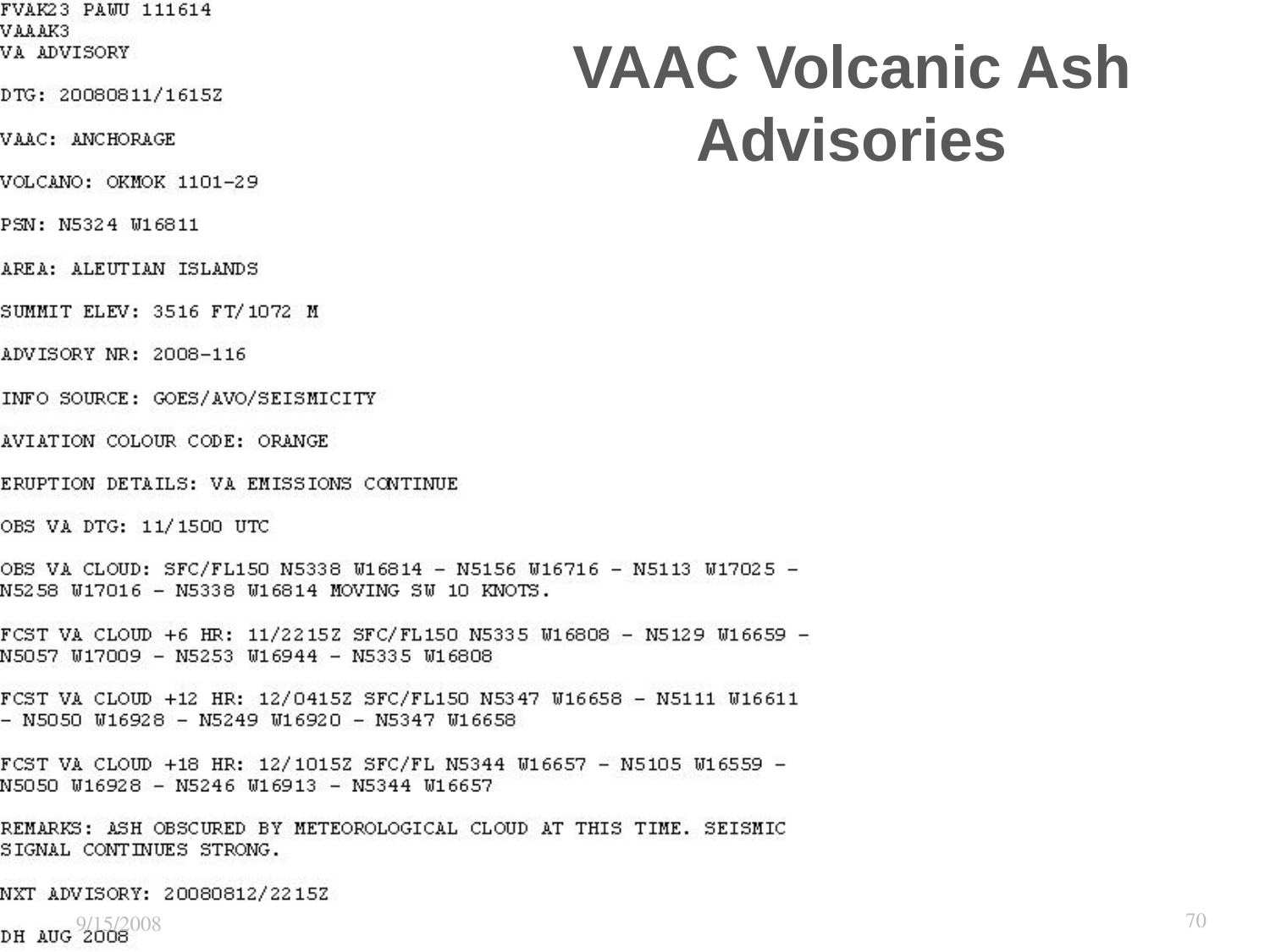

# VAAC Volcanic Ash Advisories
9/15/2008
70